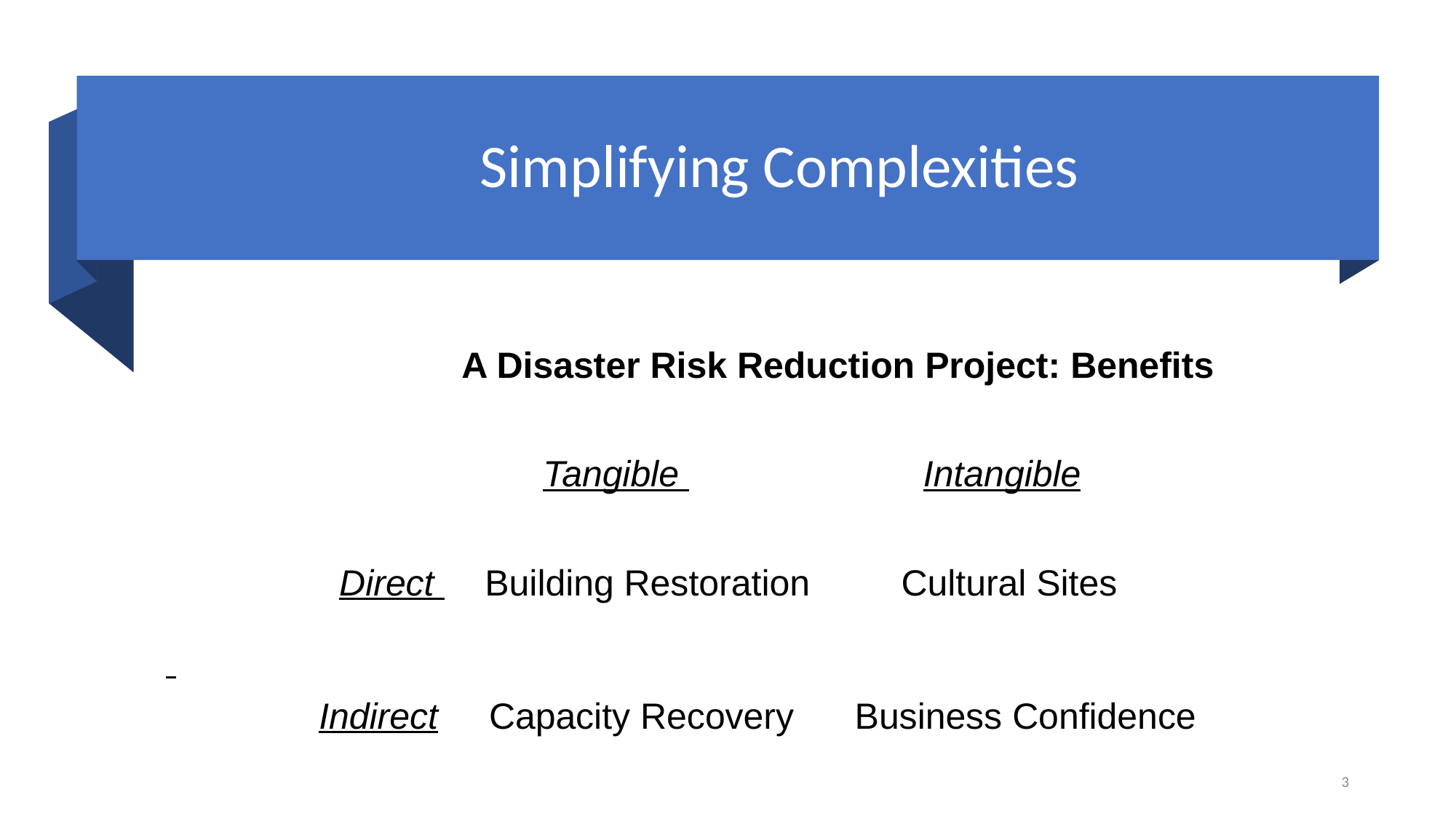

# Simplifying Complexities

                             A Disaster Risk Reduction Project: Benefits

                                     Tangible                        Intangible

                 Direct     Building Restoration         Cultural Sites

               Indirect     Capacity Recovery      Business Confidence
3